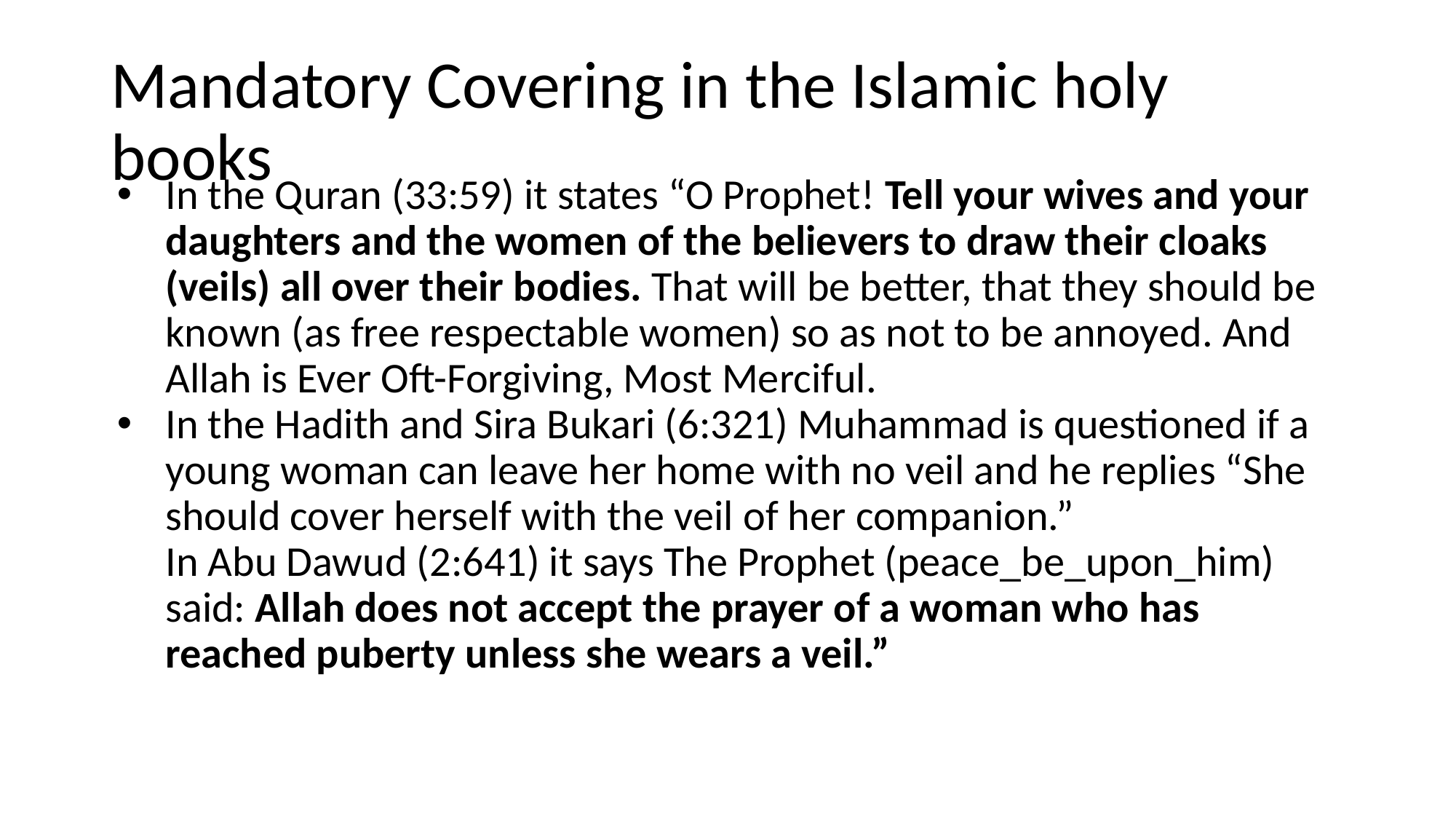

# Mandatory Covering in the Islamic holy books
In the Quran (33:59) it states “O Prophet! Tell your wives and your daughters and the women of the believers to draw their cloaks (veils) all over their bodies. That will be better, that they should be known (as free respectable women) so as not to be annoyed. And Allah is Ever Oft-Forgiving, Most Merciful.
In the Hadith and Sira Bukari (6:321) Muhammad is questioned if a young woman can leave her home with no veil and he replies “She should cover herself with the veil of her companion.”
In Abu Dawud (2:641) it says The Prophet (peace_be_upon_him) said: Allah does not accept the prayer of a woman who has reached puberty unless she wears a veil.”